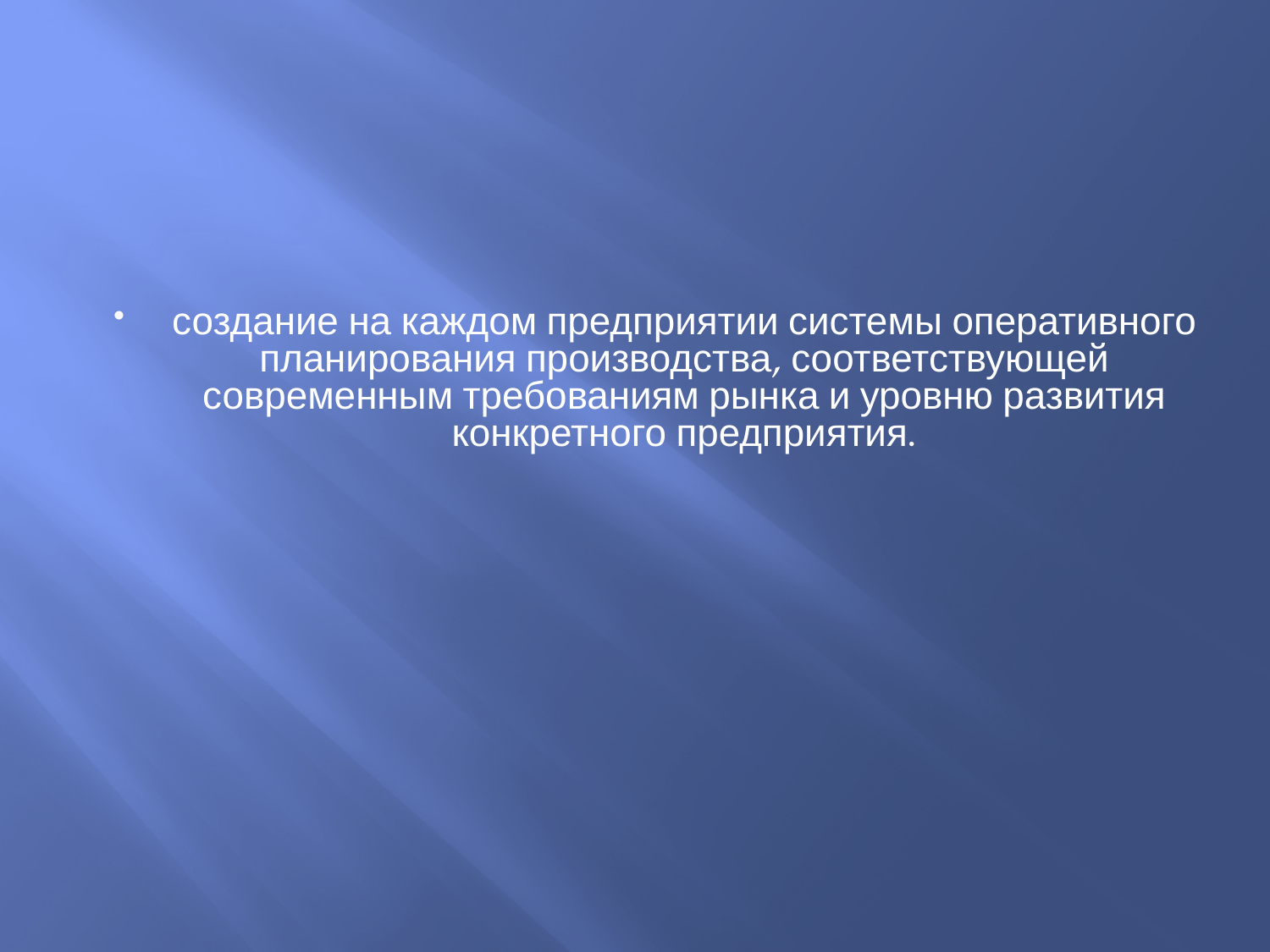

создание на каждом предприятии системы оперативного планирования производства, соответствующей современным требованиям рынка и уровню развития конкретного предприятия.